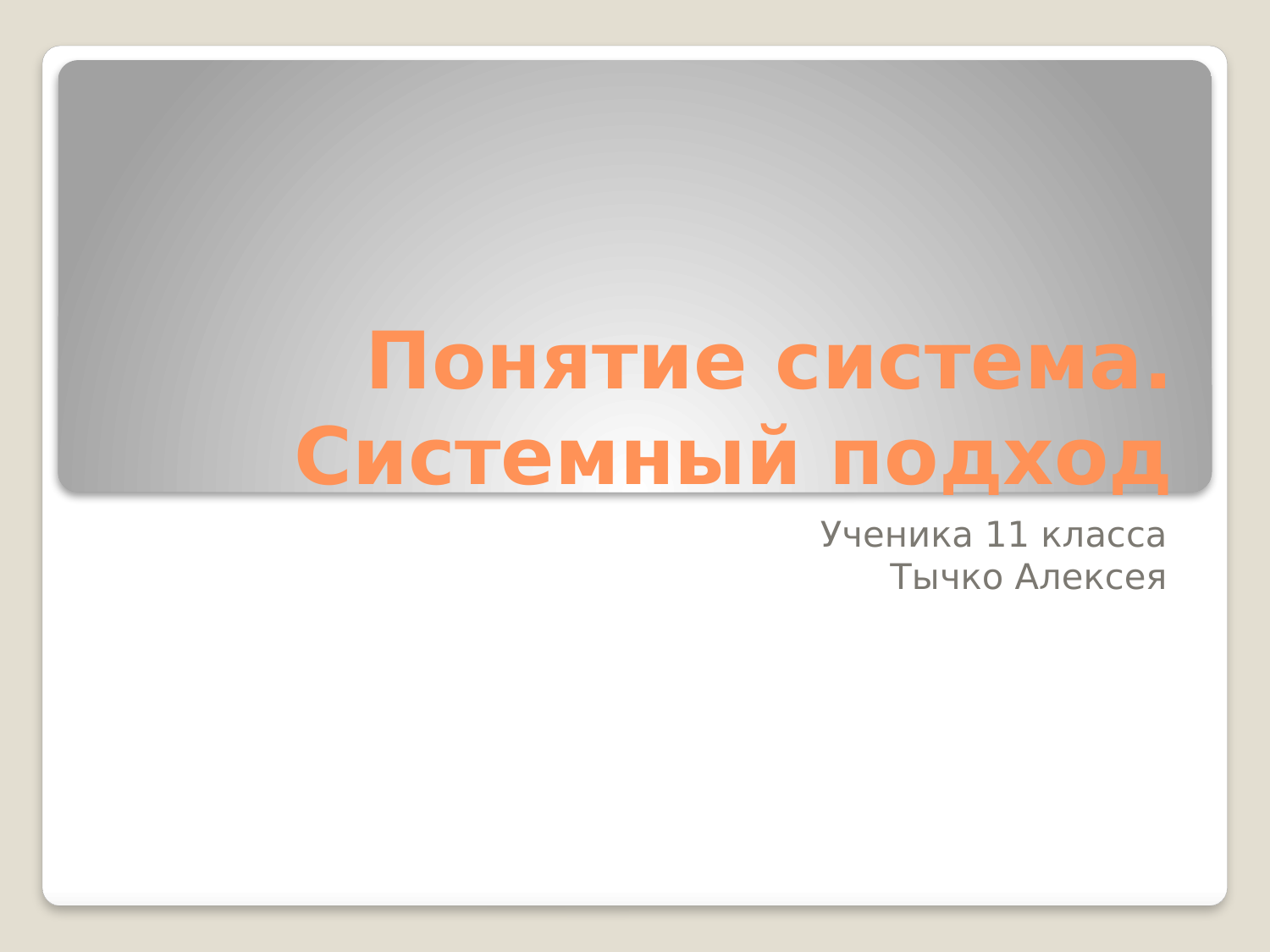

# Понятие система. Системный подход
Ученика 11 класса
Тычко Алексея